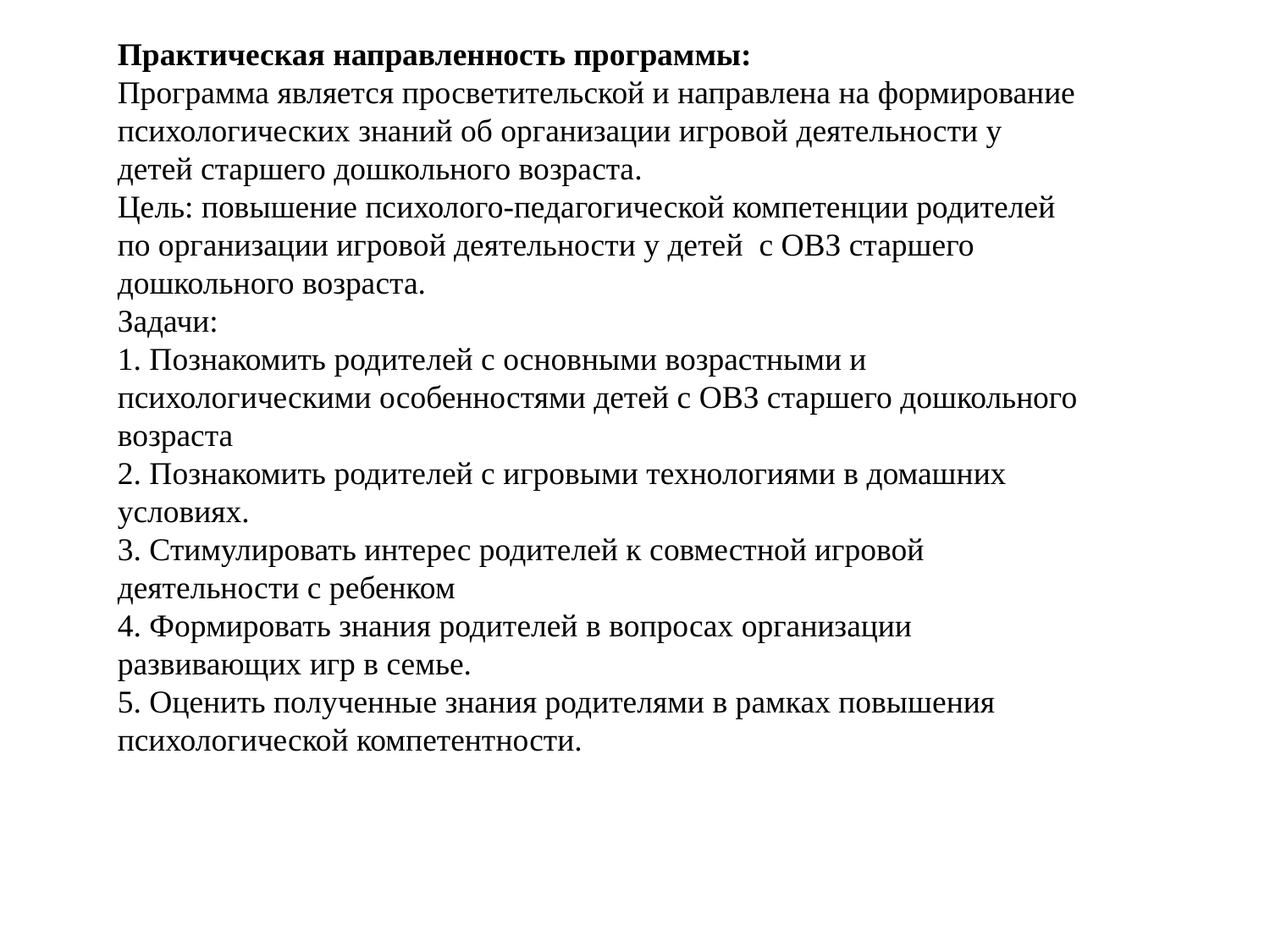

Практическая направленность программы:
Программа является просветительской и направлена на формирование психологических знаний об организации игровой деятельности у детей старшего дошкольного возраста.
Цель: повышение психолого-педагогической компетенции родителей по организации игровой деятельности у детей  с ОВЗ старшего  дошкольного возраста.
Задачи:
1. Познакомить родителей с основными возрастными и психологическими особенностями детей с ОВЗ старшего дошкольного возраста
2. Познакомить родителей с игровыми технологиями в домашних условиях.
3. Стимулировать интерес родителей к совместной игровой деятельности с ребенком
4. Формировать знания родителей в вопросах организации развивающих игр в семье.
5. Оценить полученные знания родителями в рамках повышения психологической компетентности.